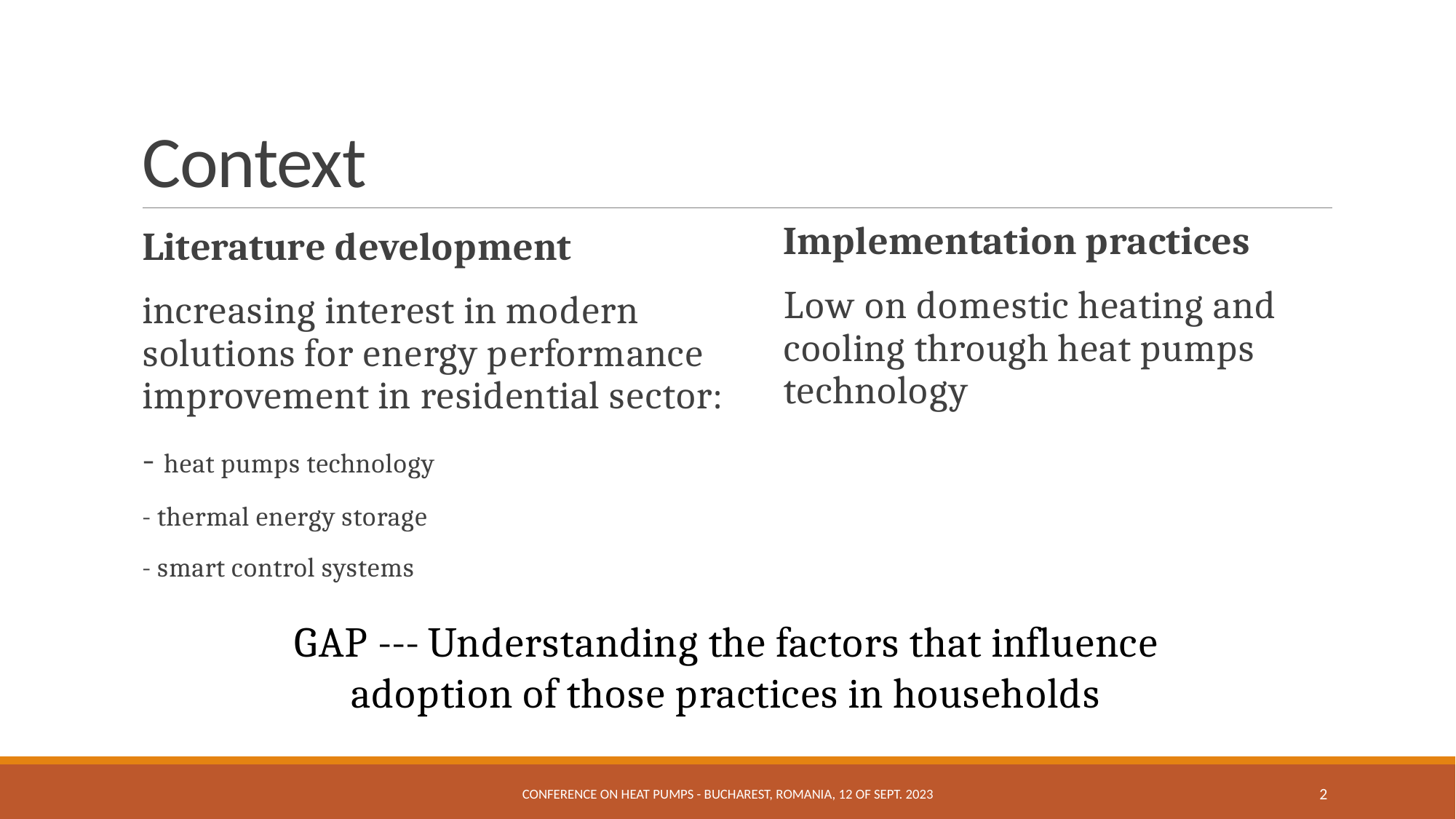

# Context
Implementation practices
Low on domestic heating and cooling through heat pumps technology

Literature development
increasing interest in modern solutions for energy performance improvement in residential sector:
- heat pumps technology
- thermal energy storage
- smart control systems
GAP --- Understanding the factors that influence adoption of those practices in households
Conference on Heat Pumps - Bucharest, Romania, 12 of Sept. 2023
2